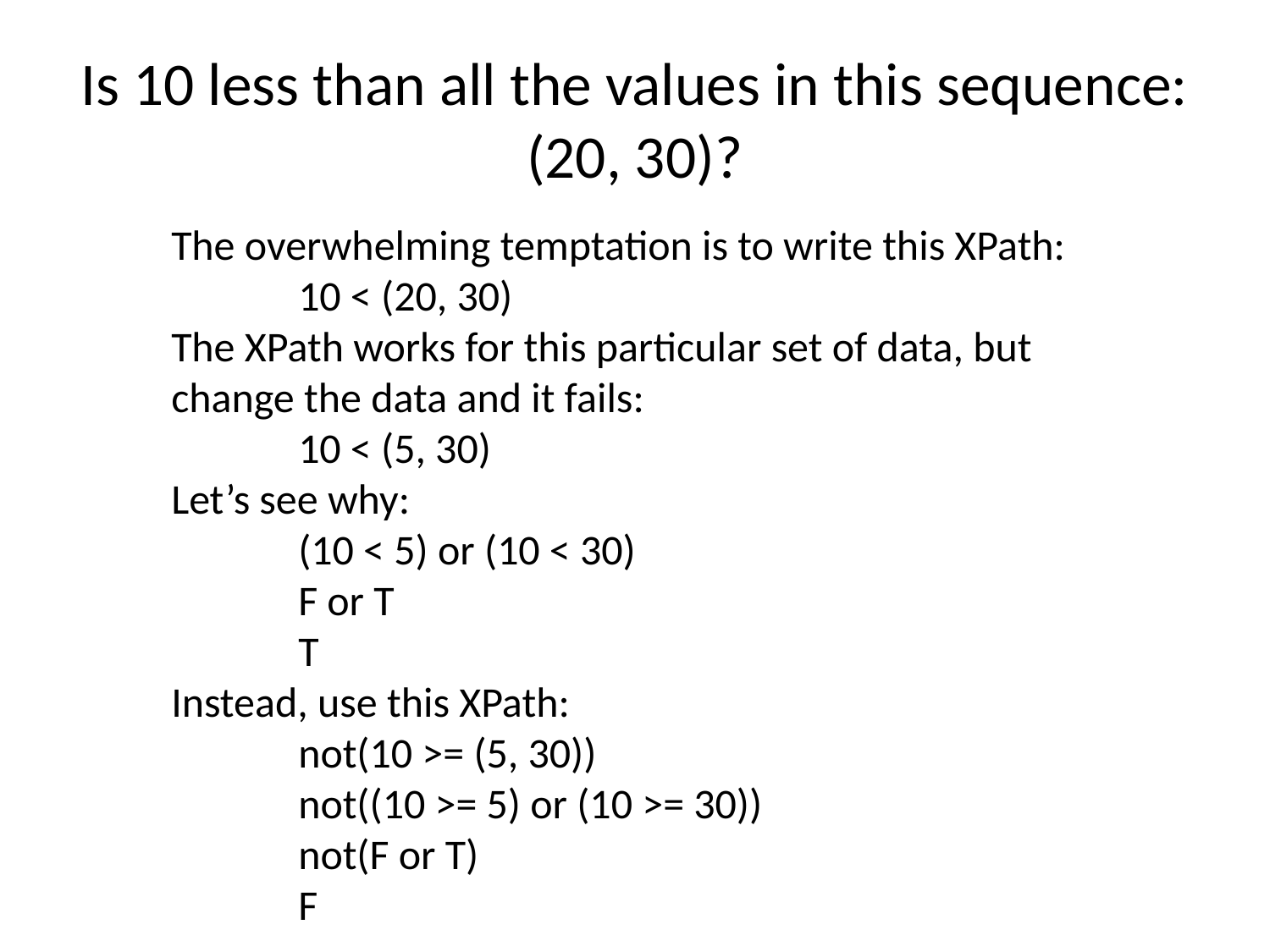

# Is 10 less than all the values in this sequence: (20, 30)?
The overwhelming temptation is to write this XPath:
	10 < (20, 30)
The XPath works for this particular set of data, but change the data and it fails:
	10 < (5, 30)
Let’s see why:
	(10 < 5) or (10 < 30)
	F or T
	T
Instead, use this XPath:
	not(10 >= (5, 30))
	not((10 >= 5) or (10 >= 30))
	not(F or T)
	F